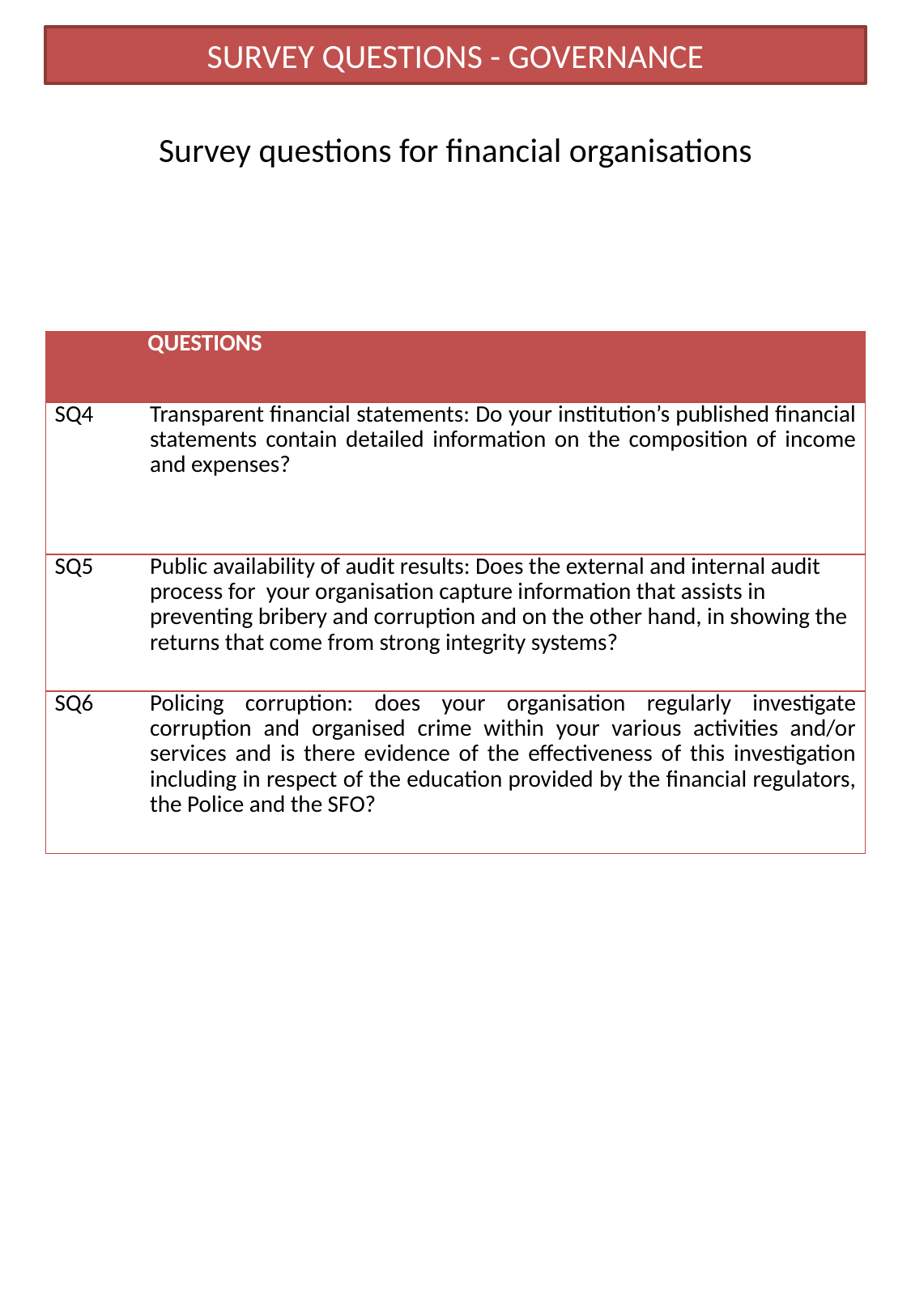

SURVEY QUESTIONS - GOVERNANCE
# Survey questions for financial organisations
|  | QUESTIONS |
| --- | --- |
| SQ4 | Transparent financial statements: Do your institution’s published financial statements contain detailed information on the composition of income and expenses? |
| SQ5 | Public availability of audit results: Does the external and internal audit process for your organisation capture information that assists in preventing bribery and corruption and on the other hand, in showing the returns that come from strong integrity systems? |
| SQ6 | Policing corruption: does your organisation regularly investigate corruption and organised crime within your various activities and/or services and is there evidence of the effectiveness of this investigation including in respect of the education provided by the financial regulators, the Police and the SFO? |